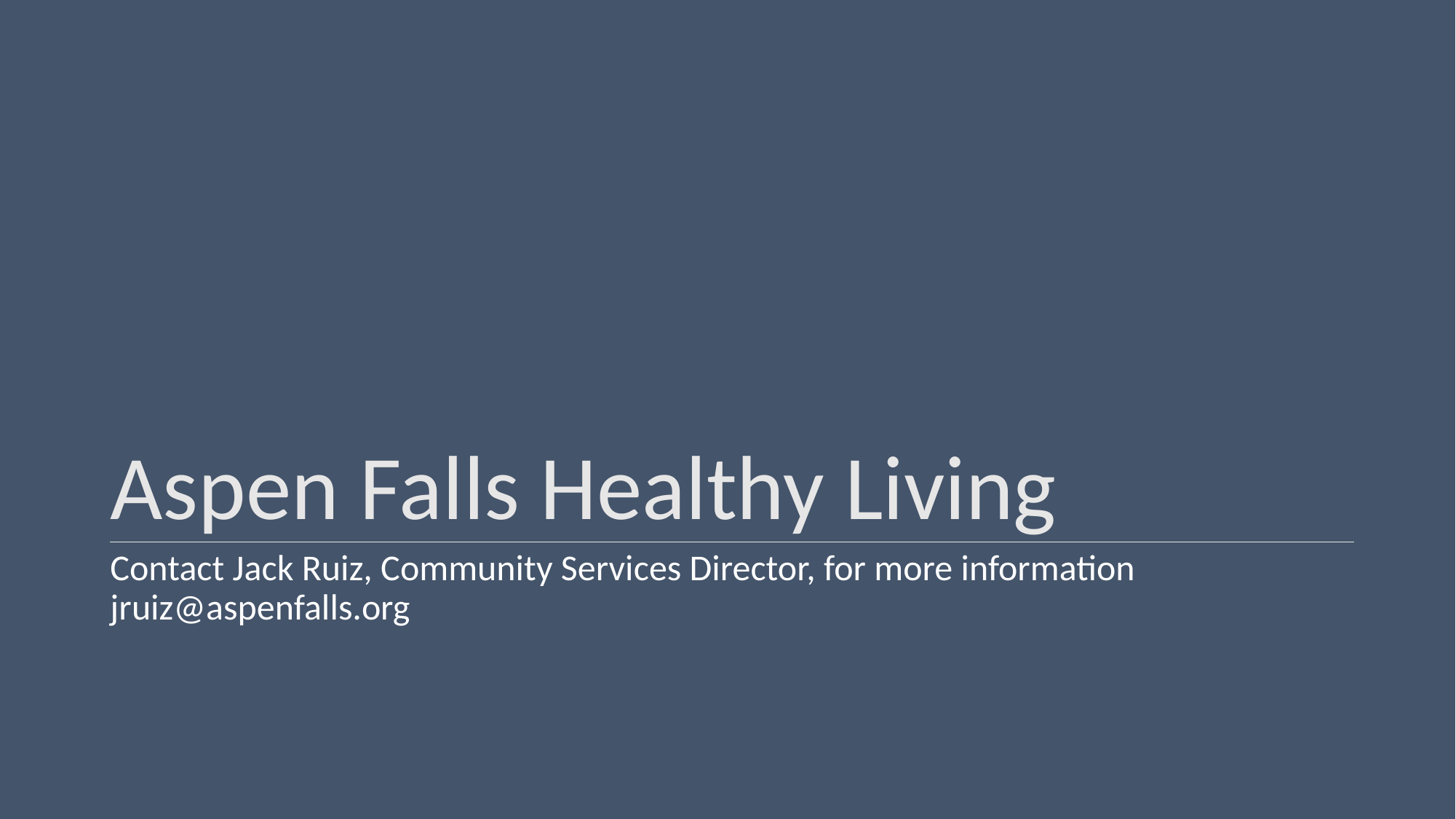

# Aspen Falls Healthy Living
Contact Jack Ruiz, Community Services Director, for more information jruiz@aspenfalls.org